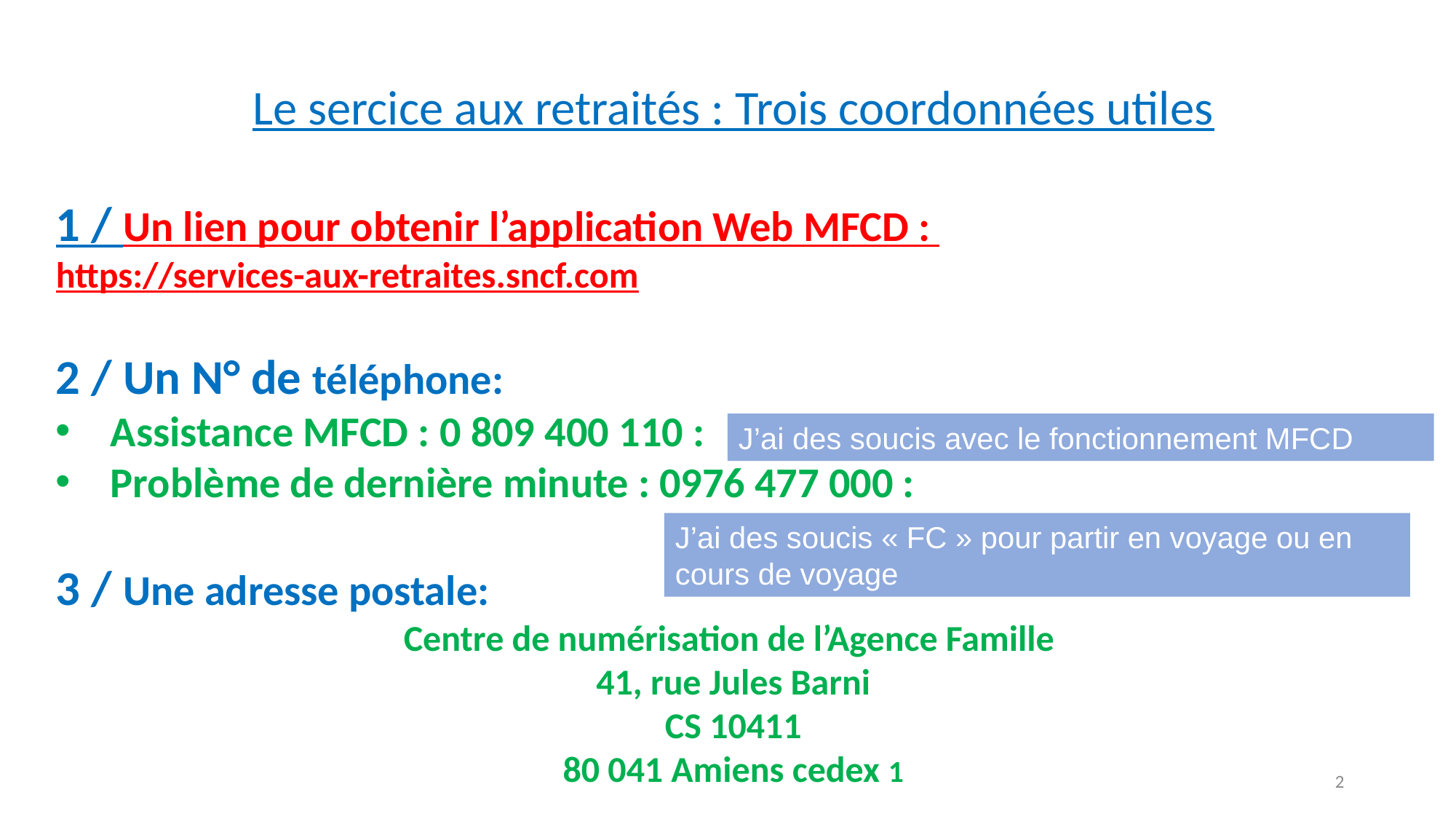

Le sercice aux retraités : Trois coordonnées utiles

1 / Un lien pour obtenir l’application Web MFCD : https://services-aux-retraites.sncf.com

2 / Un N° de téléphone:
Assistance MFCD : 0 809 400 110 :
Problème de dernière minute : 0976 477 000 :

3 / Une adresse postale:
Centre de numérisation de l’Agence Famille
41, rue Jules Barni
CS 10411
80 041 Amiens cedex 1
J’ai des soucis avec le fonctionnement MFCD
J’ai des soucis « FC » pour partir en voyage ou en cours de voyage
2